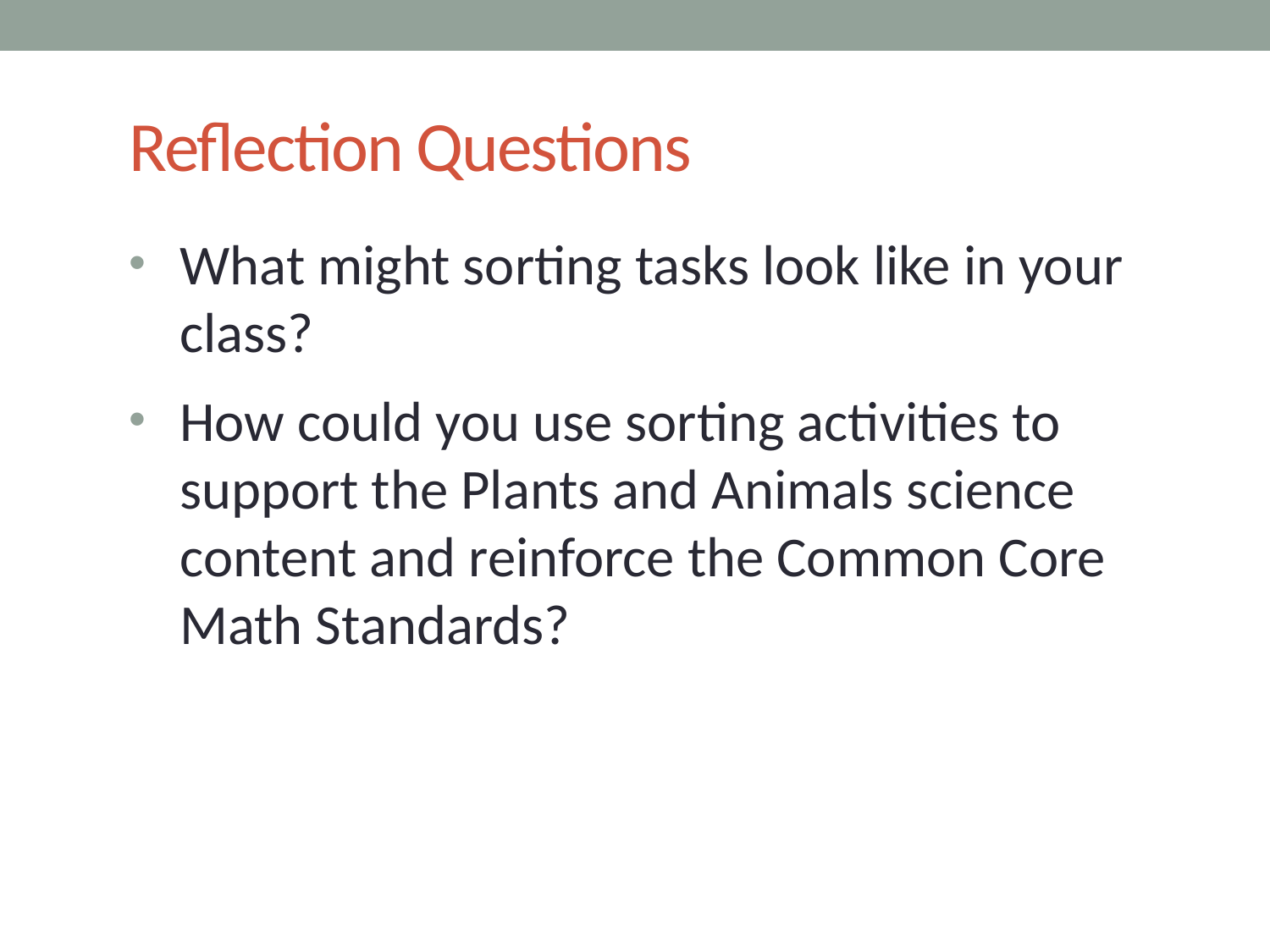

# Reflection Questions
What might sorting tasks look like in your class?
How could you use sorting activities to support the Plants and Animals science content and reinforce the Common Core Math Standards?